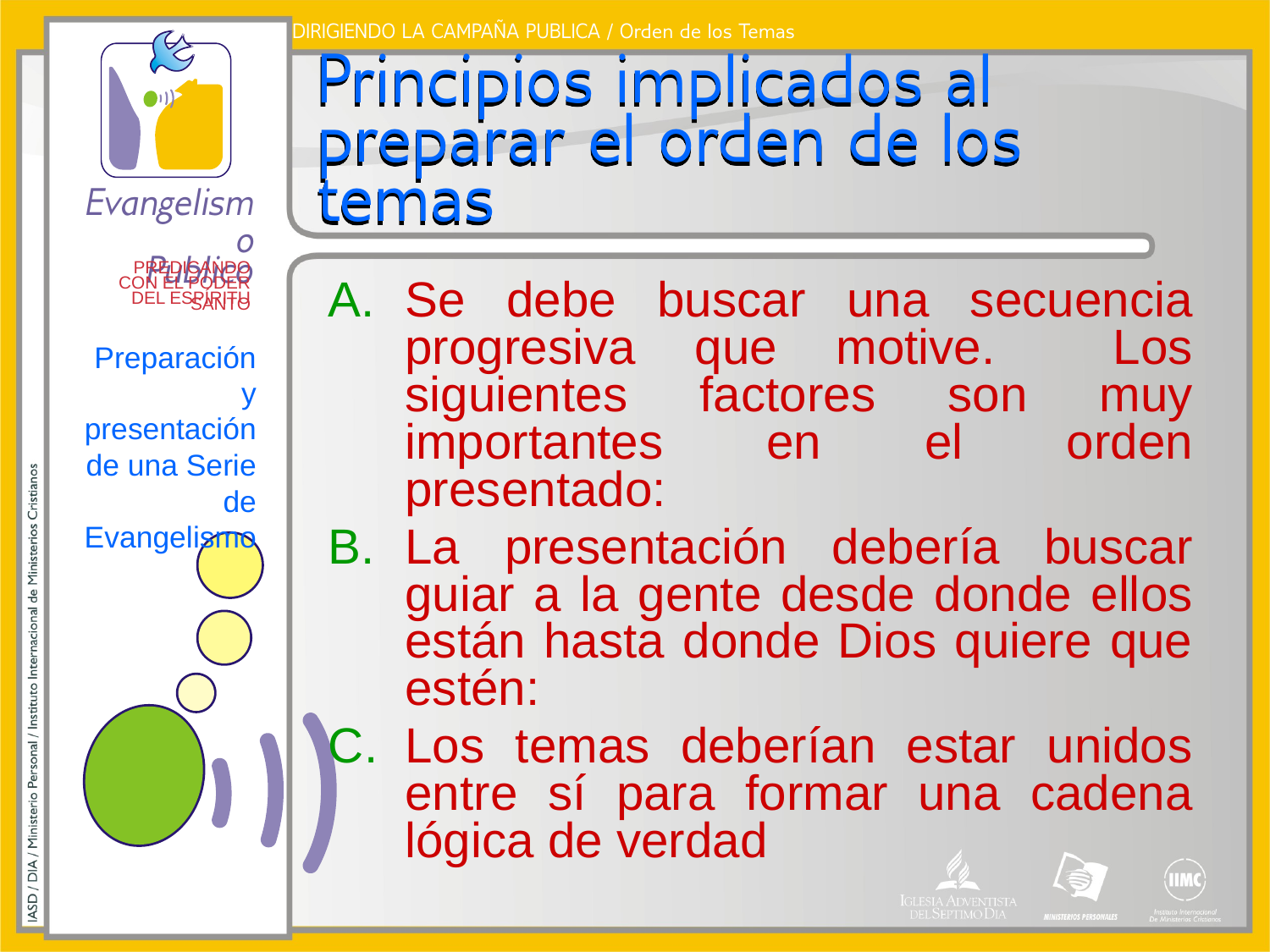

DIRIGIENDO LA CAMPAÑA PUBLICA / Orden de los Temas
# Principios implicados al preparar el orden de los temas
Se debe buscar una secuencia progresiva que motive.  Los siguientes factores son muy importantes en el orden presentado:
La presentación debería buscar guiar a la gente desde donde ellos están hasta donde Dios quiere que estén:
Los temas deberían estar unidos entre sí para formar una cadena lógica de verdad